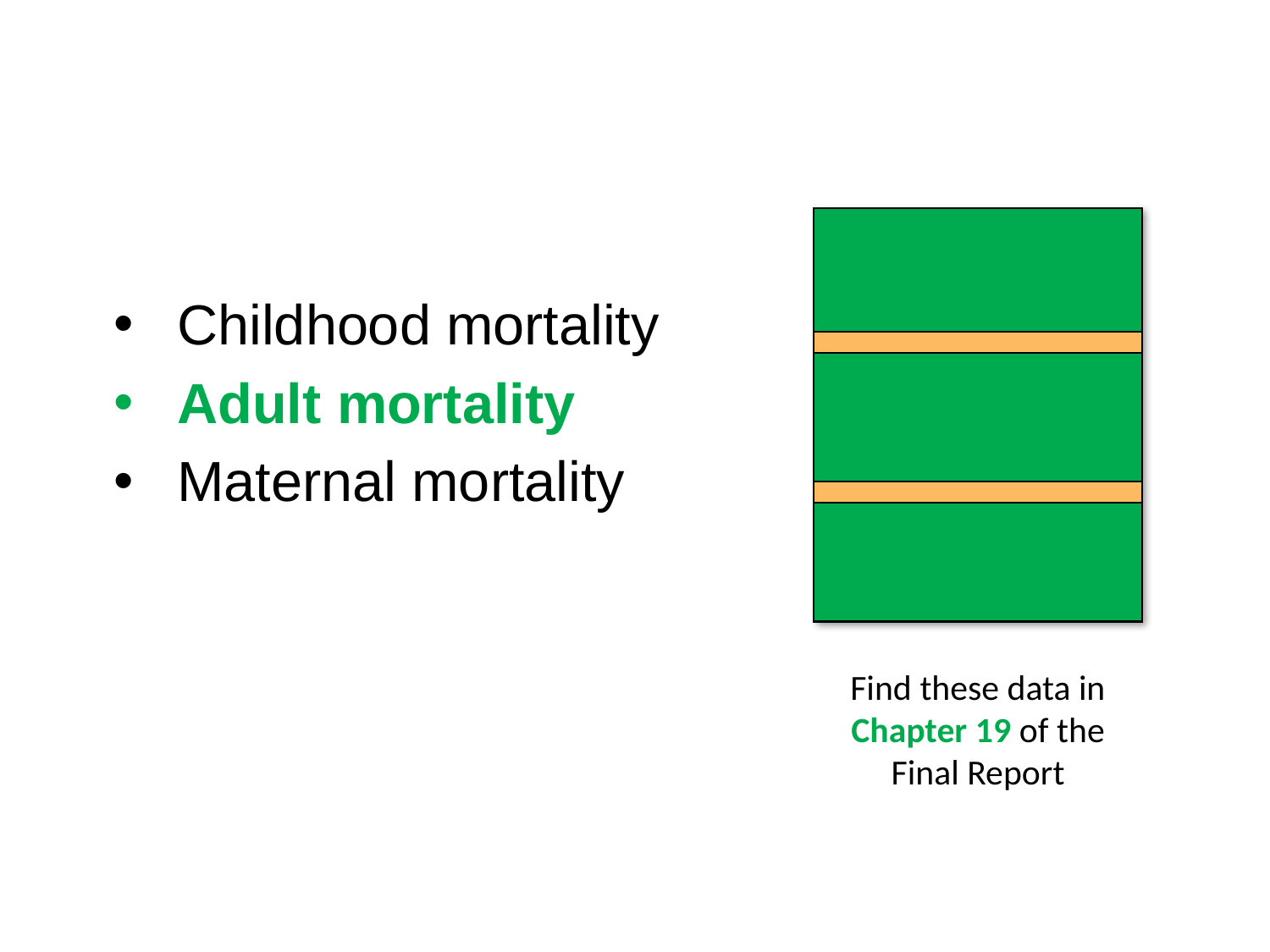

Childhood mortality
Adult mortality
Maternal mortality

Find these data in Chapter 19 of the Final Report